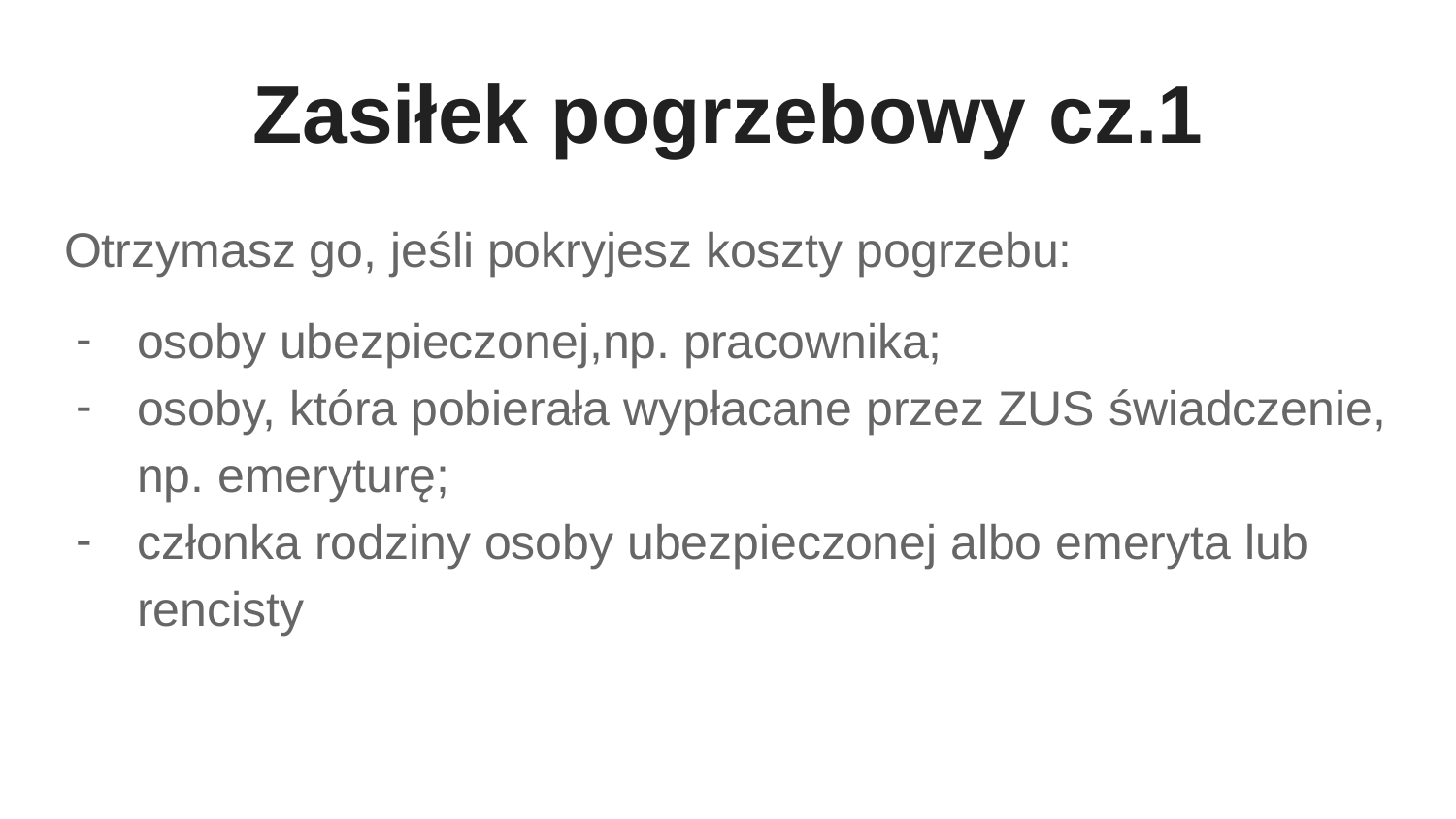

# Zasiłek pogrzebowy cz.1
Otrzymasz go, jeśli pokryjesz koszty pogrzebu:
osoby ubezpieczonej,np. pracownika;
osoby, która pobierała wypłacane przez ZUS świadczenie, np. emeryturę;
członka rodziny osoby ubezpieczonej albo emeryta lub rencisty